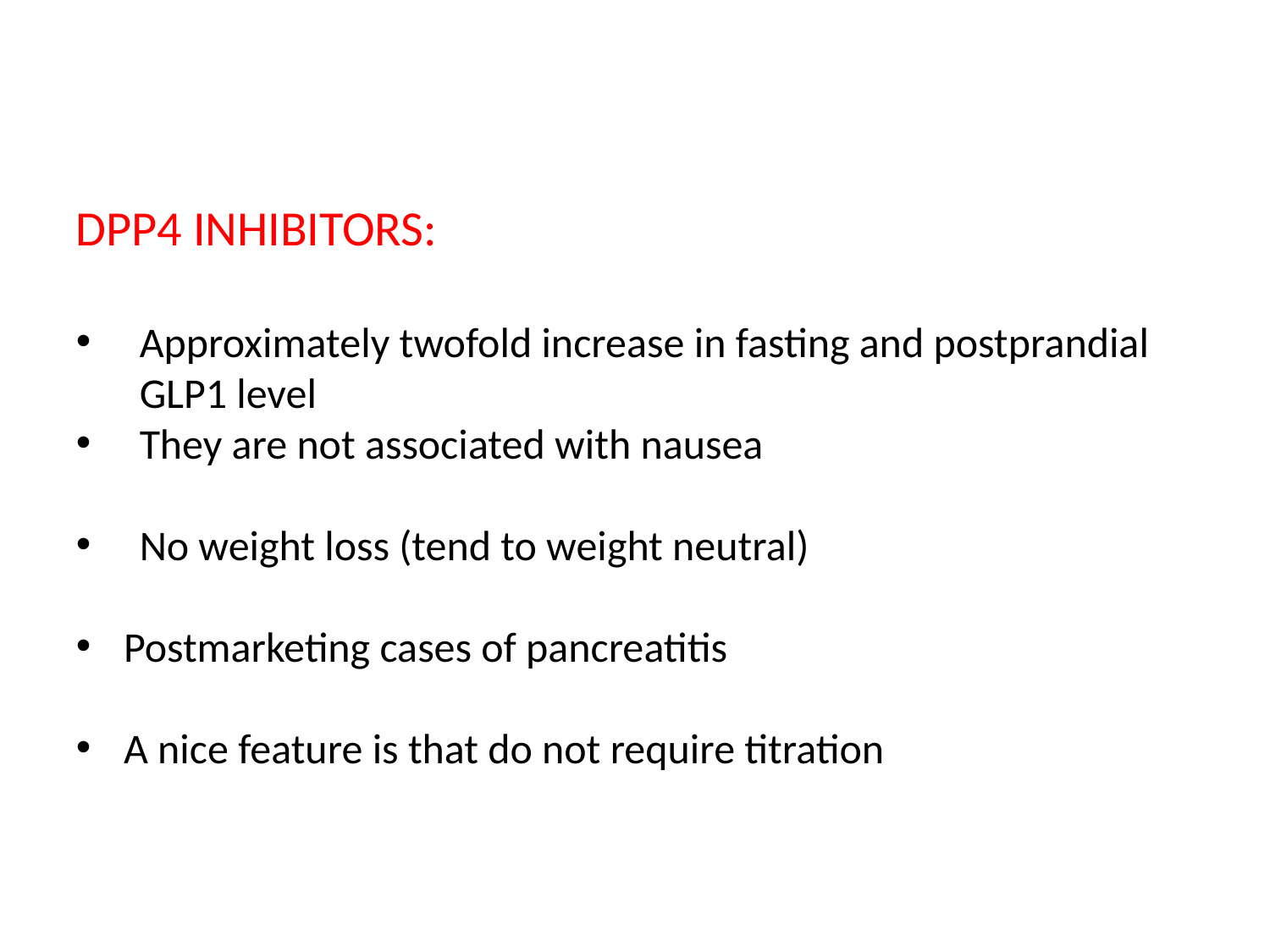

DPP4 INHIBITORS:

Approximately twofold increase in fasting and postprandial GLP1 level
They are not associated with nausea

No weight loss (tend to weight neutral)

Postmarketing cases of pancreatitis

A nice feature is that do not require titration